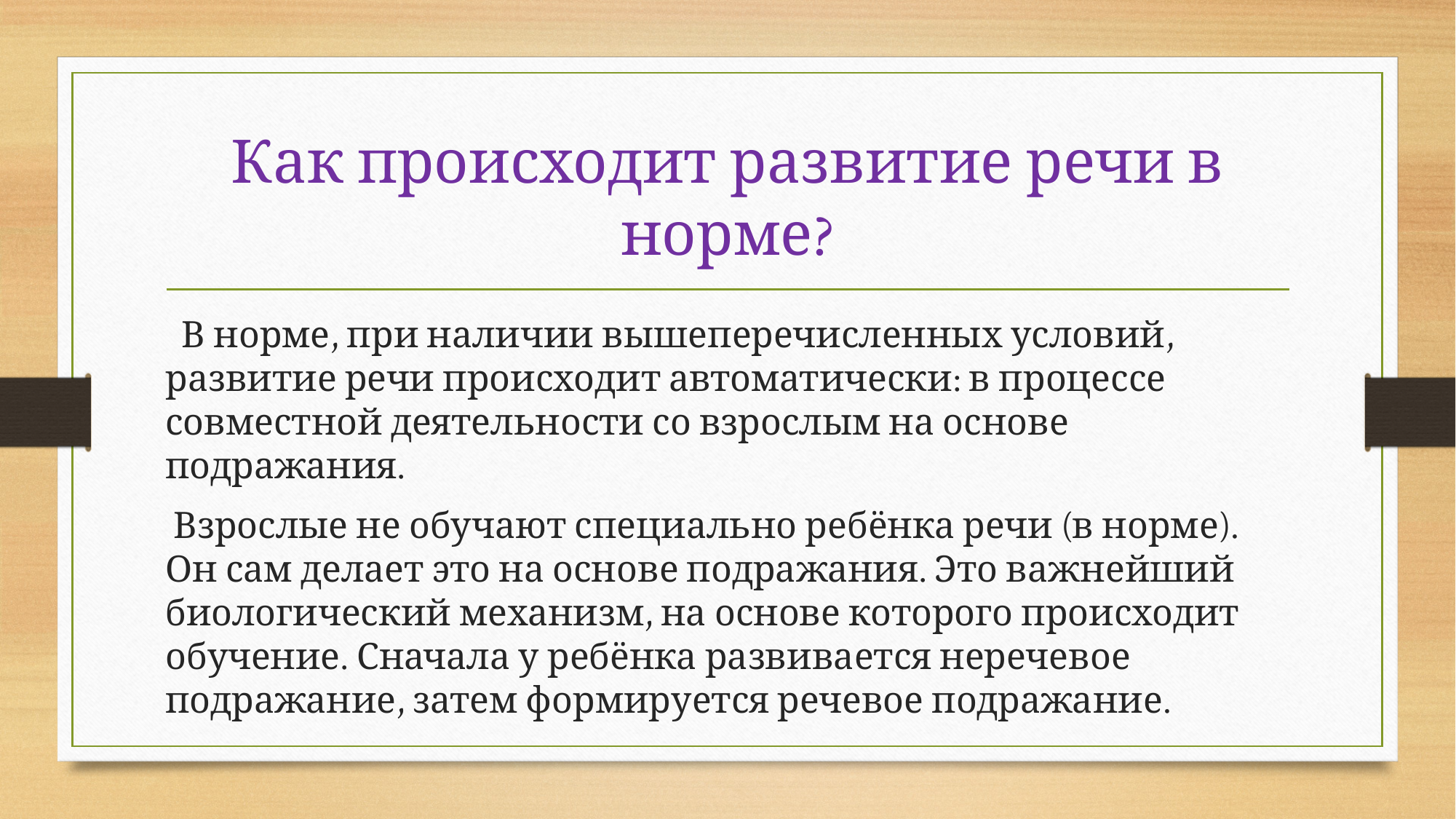

# Как происходит развитие речи в норме?
  В норме, при наличии вышеперечисленных условий, развитие речи происходит автоматически: в процессе совместной деятельности со взрослым на основе подражания.
 Взрослые не обучают специально ребёнка речи (в норме). Он сам делает это на основе подражания. Это важнейший биологический механизм, на основе которого происходит обучение. Сначала у ребёнка развивается неречевое подражание, затем формируется речевое подражание.